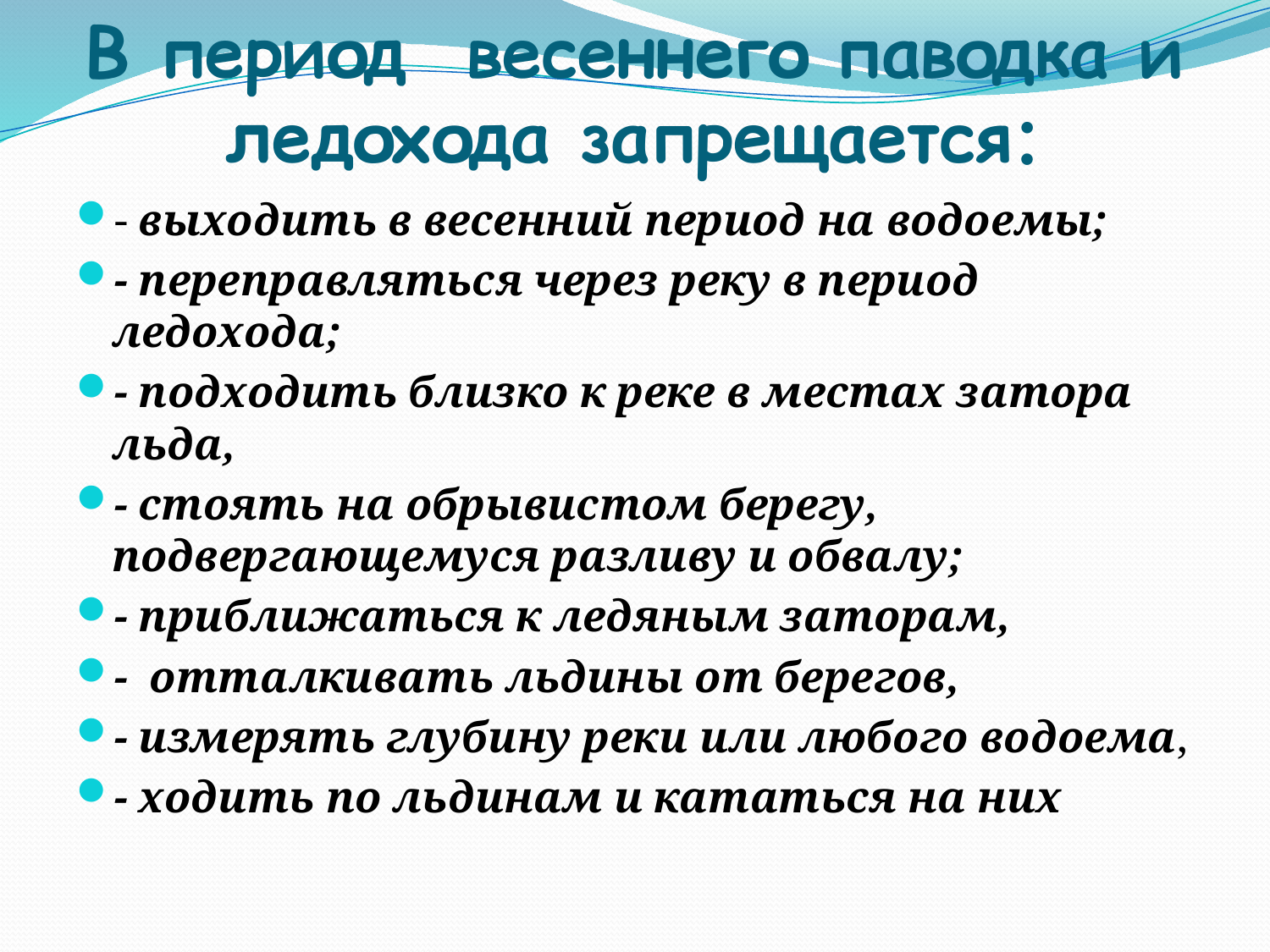

# В период  весеннего паводка и ледохода запрещается:
- выходить в весенний период на водоемы;
- переправляться через реку в период ледохода;
- подходить близко к реке в местах затора льда,
- стоять на обрывистом берегу, подвергающемуся разливу и обвалу;
- приближаться к ледяным заторам,
-  отталкивать льдины от берегов,
- измерять глубину реки или любого водоема,
- ходить по льдинам и кататься на них